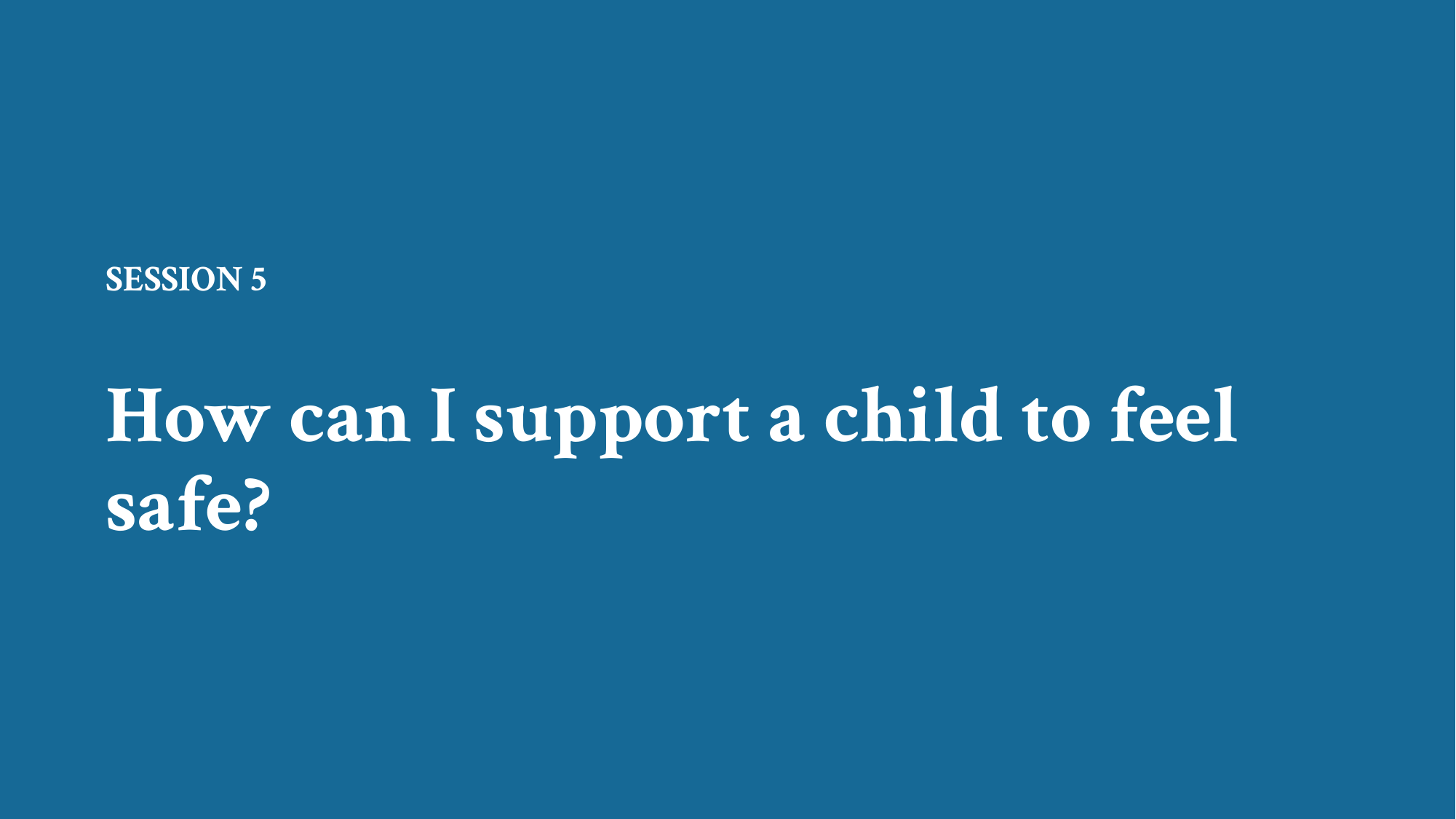

SESSION 5
How can I support a child to feel safe?